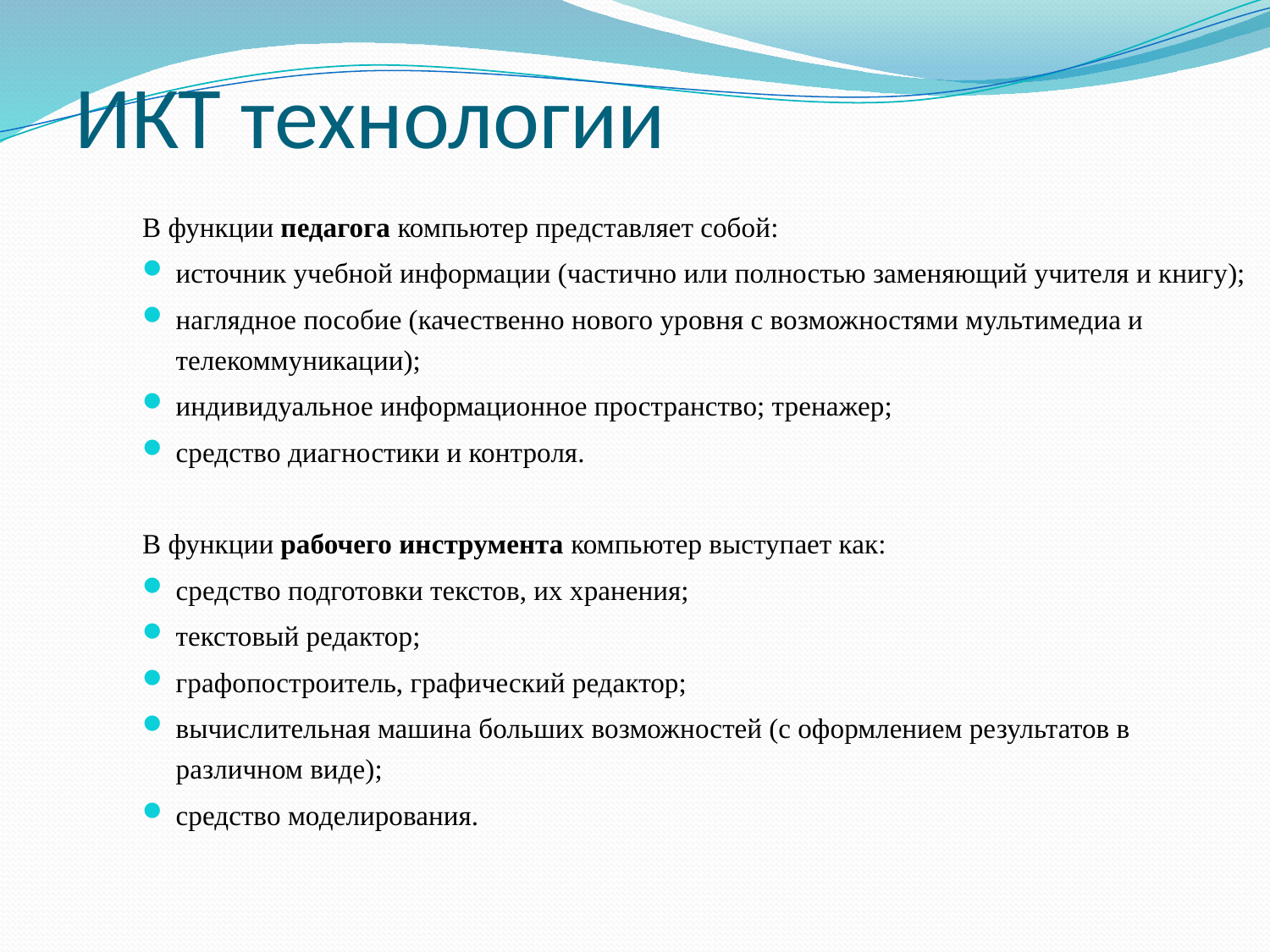

# ИКТ технологии
В функции педагога компьютер представляет собой:
источник учебной информации (частично или полностью заменяющий учителя и книгу);
наглядное пособие (качественно нового уровня с возможностями мультимедиа и телекоммуникации);
индивидуальное информационное пространство; тренажер;
средство диагностики и контроля.

В функции рабочего инструмента компьютер выступает как:
средство подготовки текстов, их хранения;
текстовый редактор;
графопостроитель, графический редактор;
вычислительная машина больших возможностей (с оформлением результатов в различном виде);
средство моделирования.